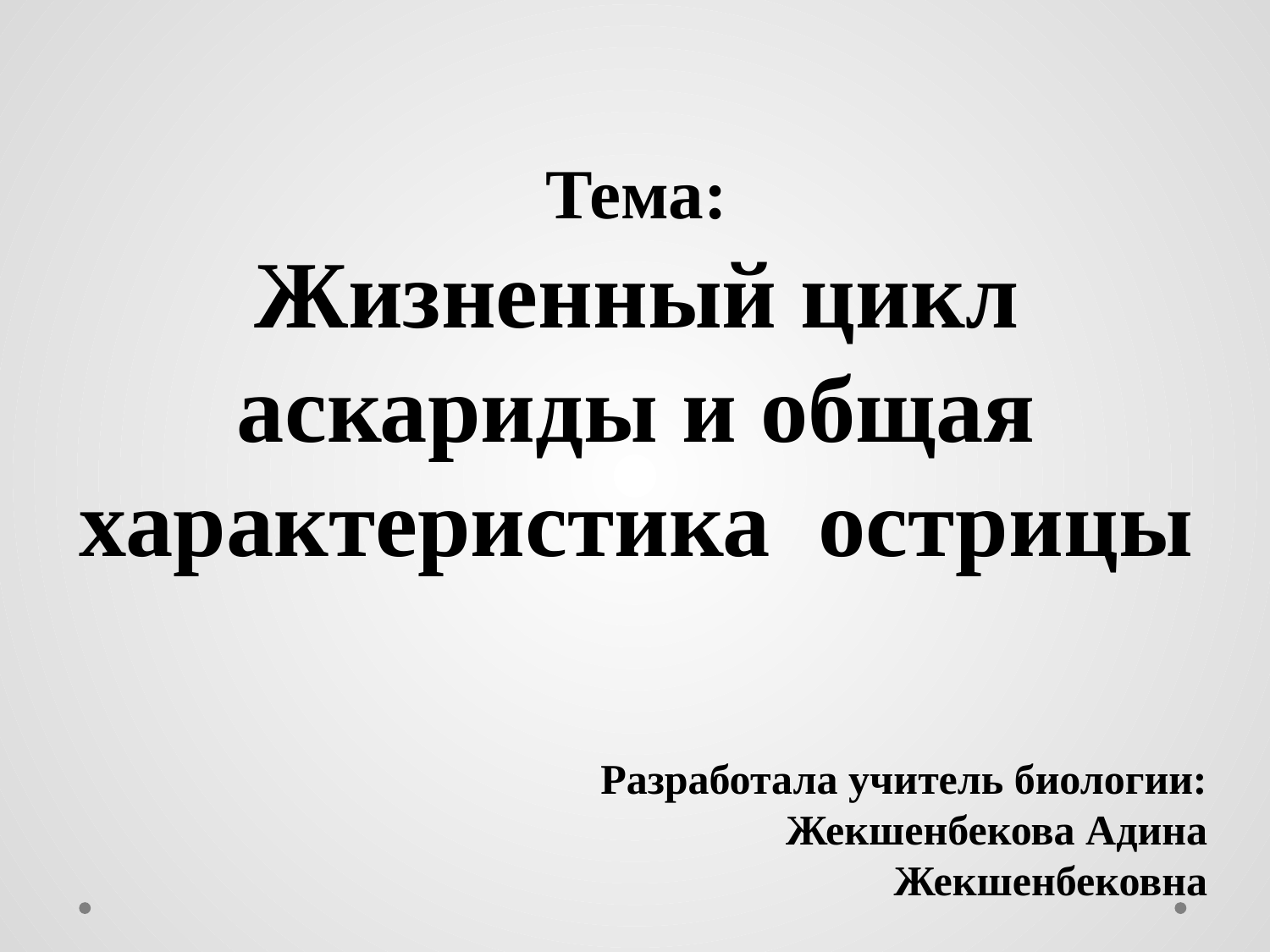

# Тема: Жизненный цикл аскариды и общая характеристика  острицы
Разработала учитель биологии:  Жекшенбекова Адина Жекшенбековна